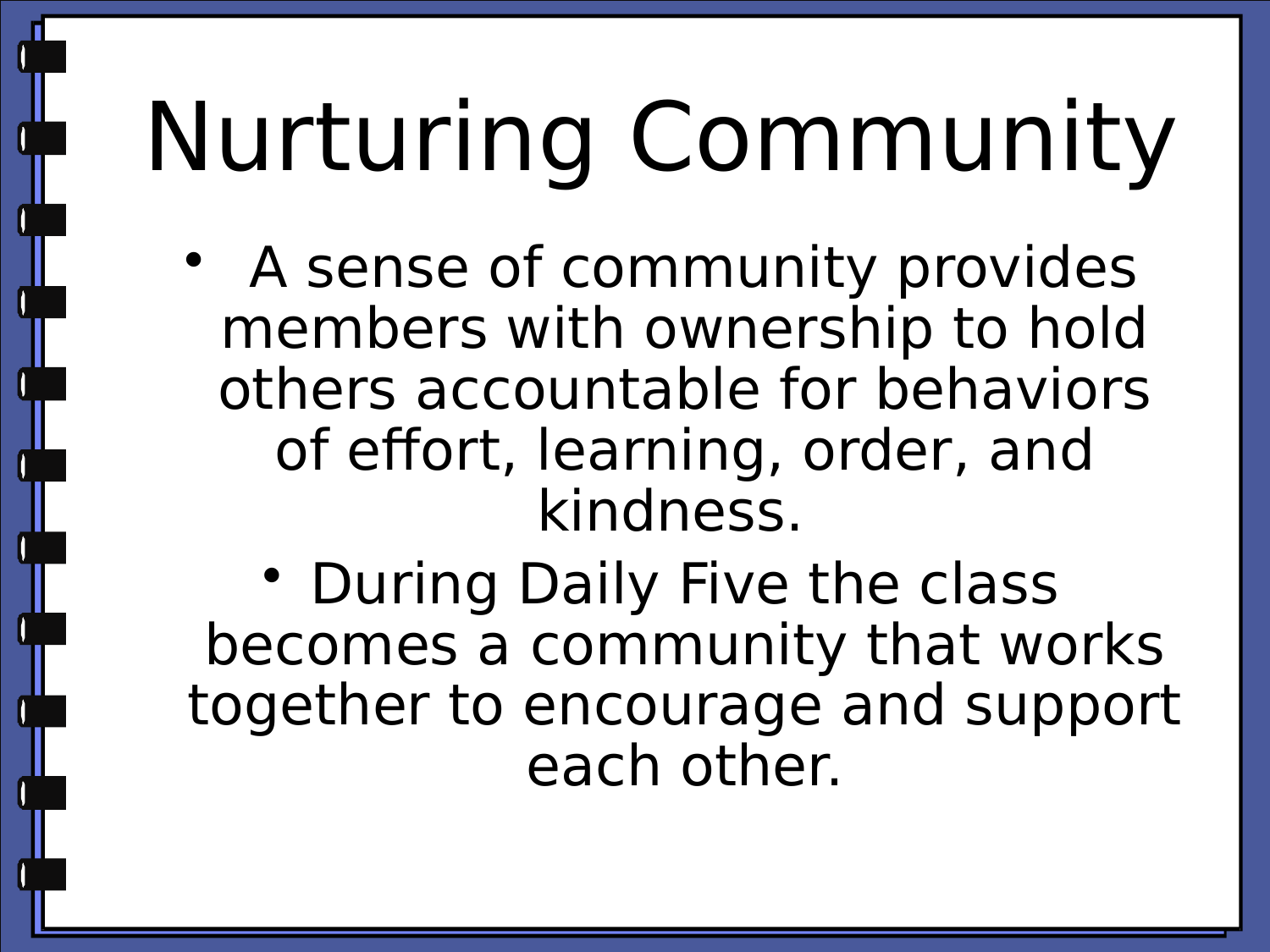

# Nurturing Community
 A sense of community provides members with ownership to hold others accountable for behaviors of effort, learning, order, and kindness.
During Daily Five the class becomes a community that works together to encourage and support each other.